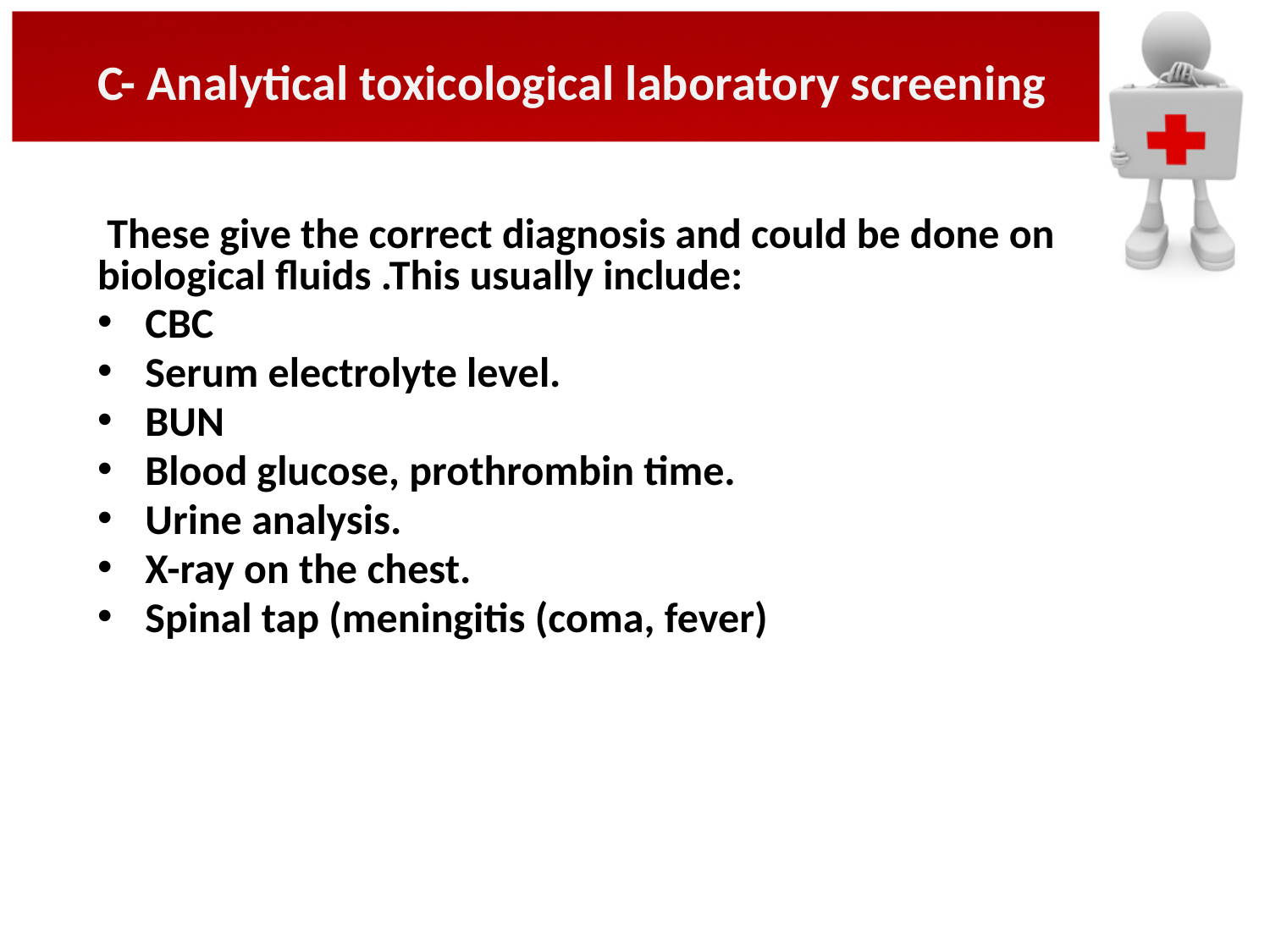

C- Analytical toxicological laboratory screening

 These give the correct diagnosis and could be done on biological fluids .This usually include:
CBC
Serum electrolyte level.
BUN
Blood glucose, prothrombin time.
Urine analysis.
X-ray on the chest.
Spinal tap (meningitis (coma, fever)